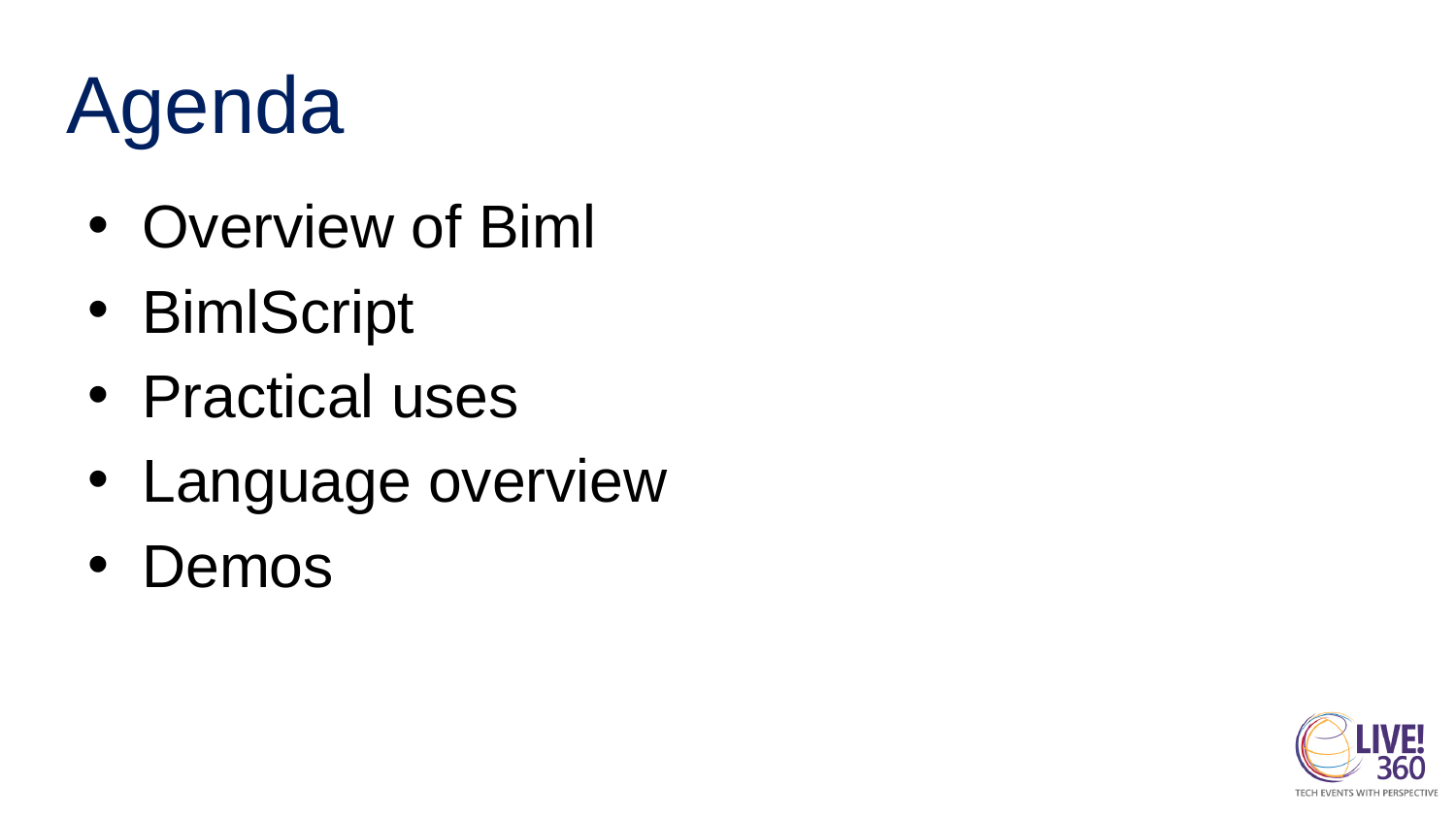

# Agenda
Overview of Biml
BimlScript
Practical uses
Language overview
Demos